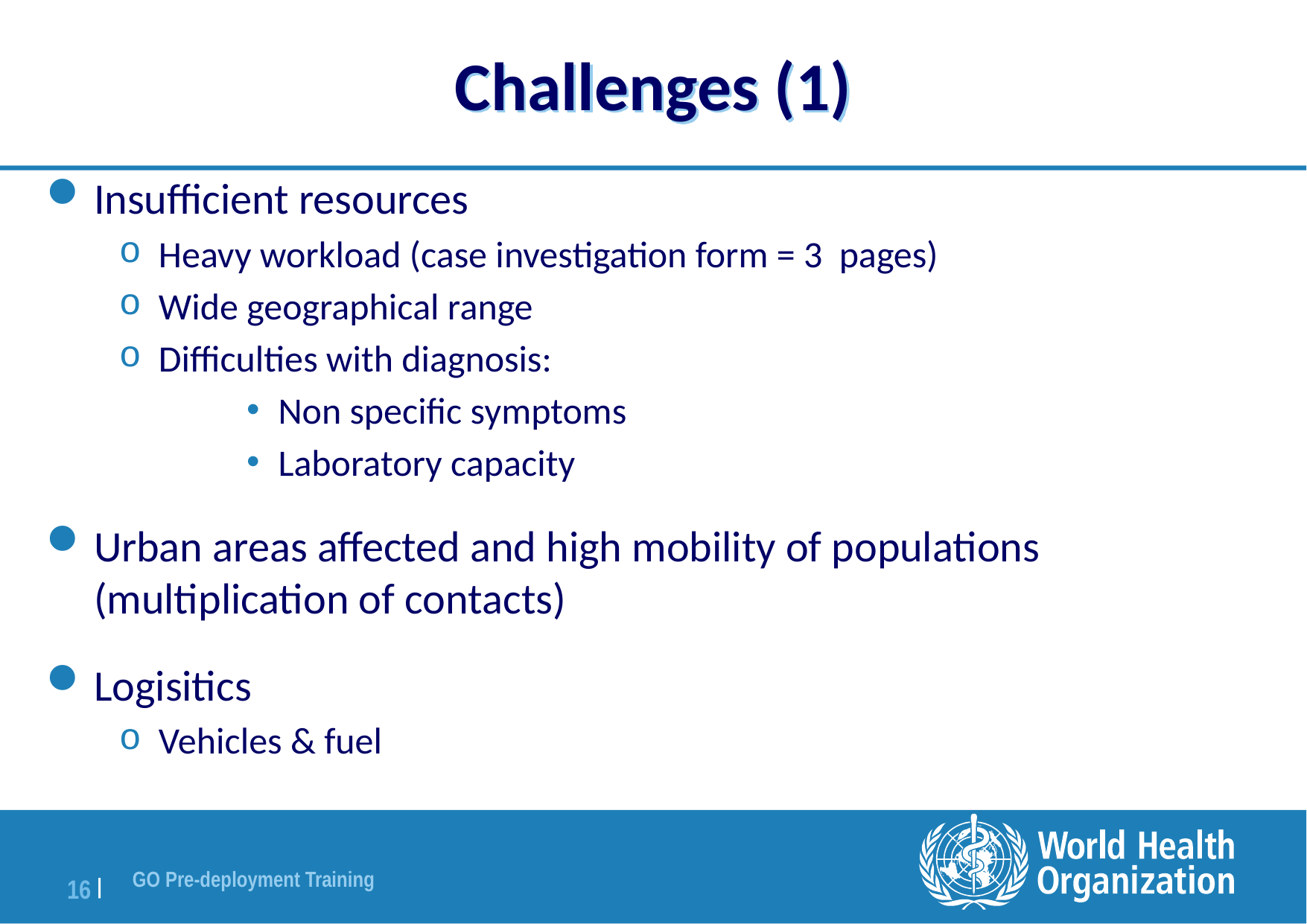

# Challenges (1)
Insufficient resources
Heavy workload (case investigation form = 3  pages)
Wide geographical range
Difficulties with diagnosis:
Non specific symptoms
Laboratory capacity
Urban areas affected and high mobility of populations (multiplication of contacts)
Logisitics
Vehicles & fuel